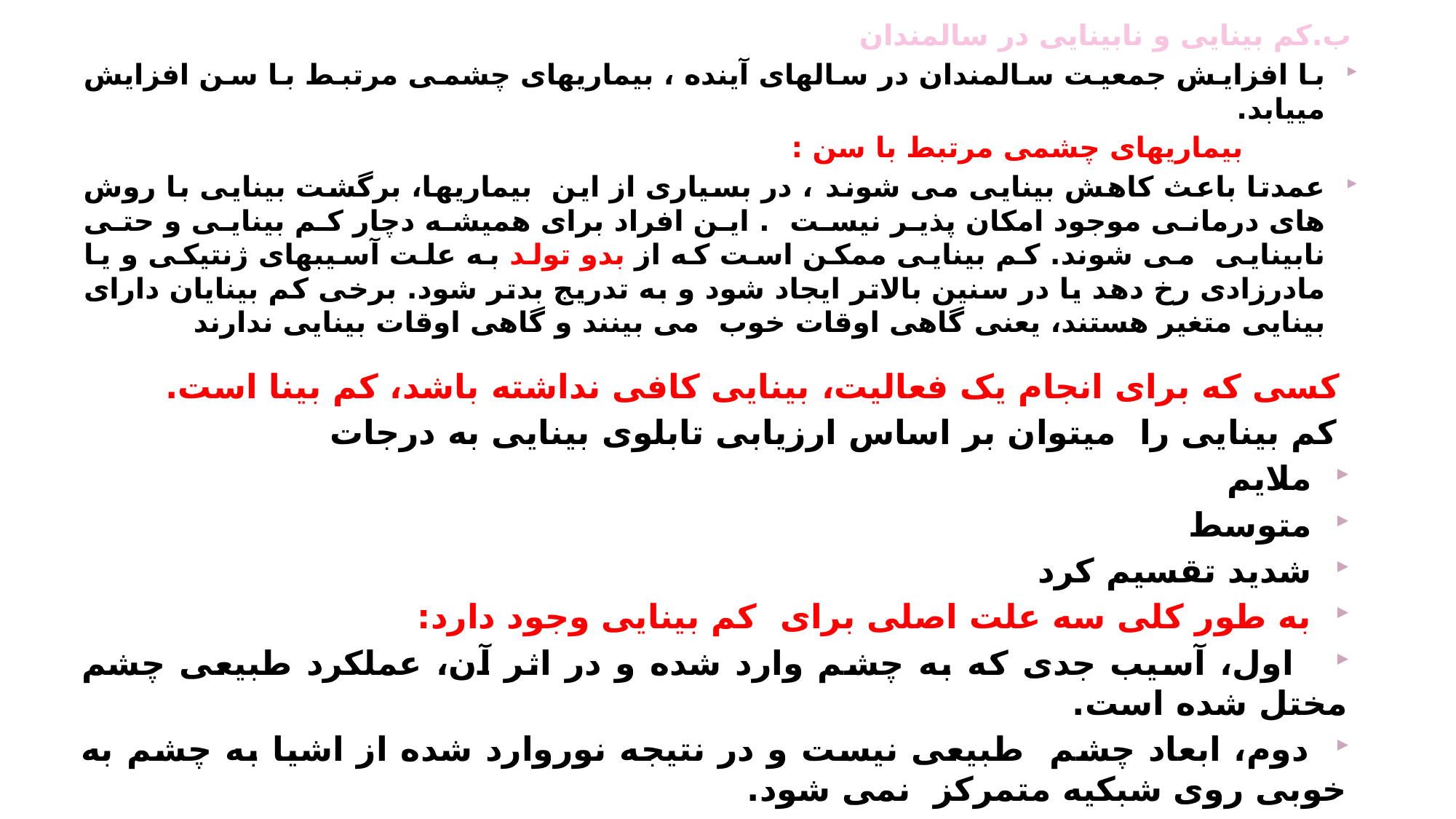

ب.کم بینایی و نابینایی در سالمندان
با افزایش جمعیت سالمندان در سالهای آینده ، بیماریهای چشمی مرتبط با سن افزایش مییابد.
           بیماریهای چشمی مرتبط با سن :
عمدتا باعث کاهش بینایی می شوند ، در بسیاری از این  بیماریها، برگشت بینایی با روش های درمانی موجود امکان پذیر نیست . این افراد برای همیشه دچار کم بینایی و حتی نابینایی  می شوند. کم بینایی ممکن است که از بدو تولد به علت آسیبهای ژنتیکی و یا مادرزادی رخ دهد یا در سنین بالاتر ایجاد شود و به تدریج بدتر شود. برخی کم بینایان دارای بینایی متغیر هستند، یعنی گاهی اوقات خوب  می بینند و گاهی اوقات بینایی ندارند

کسی که برای انجام یک فعالیت، بینایی کافی نداشته باشد، کم بینا است.
 کم بینایی را  میتوان بر اساس ارزیابی تابلوی بینایی به درجات
  ملایم
  متوسط
  شدید تقسیم کرد
  به طور کلی سه علت اصلی برای  کم بینایی وجود دارد:
   اول، آسیب جدی که به چشم وارد شده و در اثر آن، عملکرد طبیعی چشم مختل شده است.
  دوم، ابعاد چشم  طبیعی نیست و در نتیجه نوروارد شده از اشیا به چشم به خوبی روی شبکیه متمرکز  نمی شود.
سوم، اختلال مغزی که درک تصاویر را مختل می کند